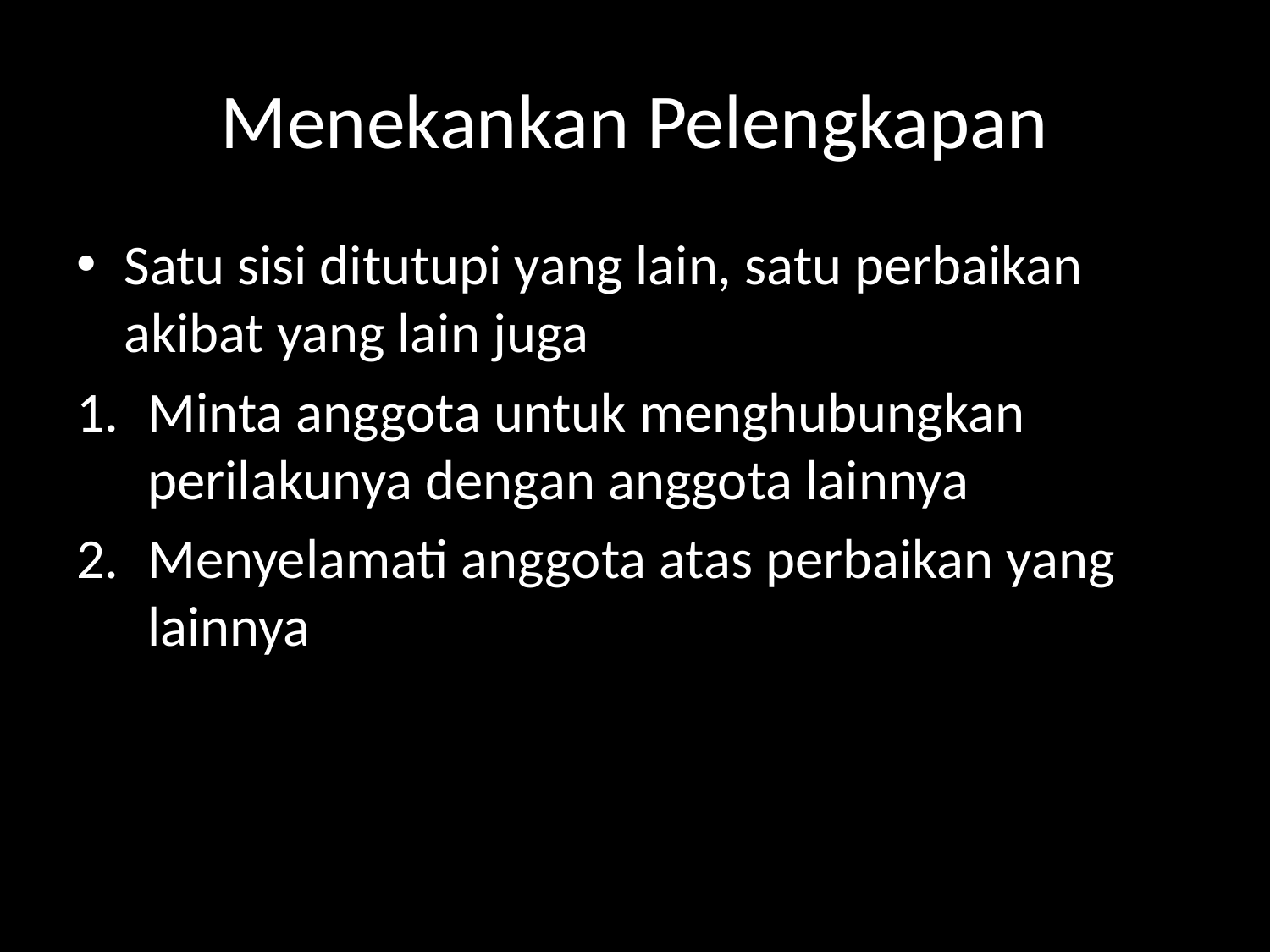

# Menekankan Pelengkapan
Satu sisi ditutupi yang lain, satu perbaikan akibat yang lain juga
Minta anggota untuk menghubungkan perilakunya dengan anggota lainnya
Menyelamati anggota atas perbaikan yang lainnya